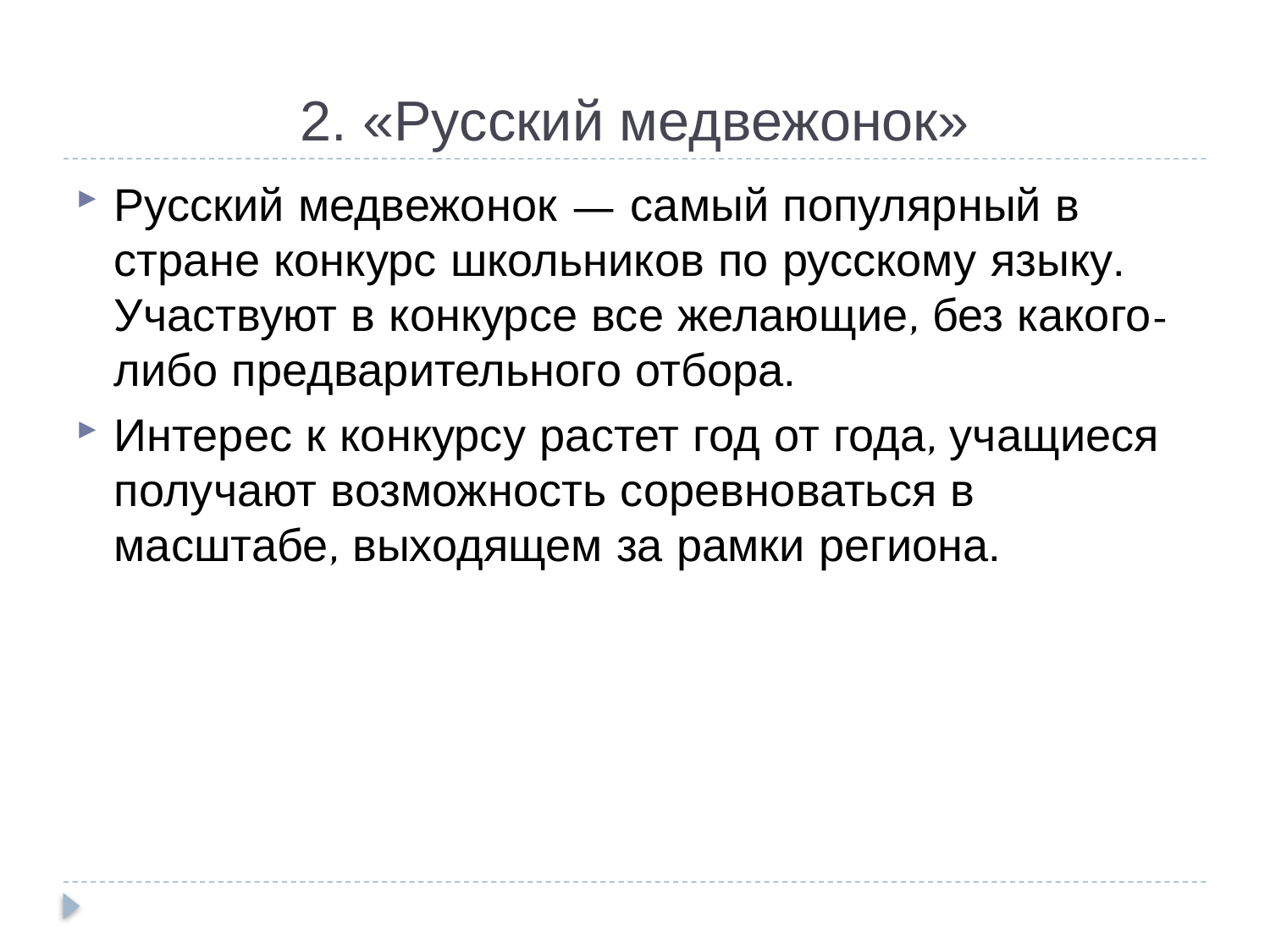

# 2. «Русский медвежонок»
Русский медвежонок — самый популярный в стране конкурс школьников по русскому языку. Участвуют в конкурсе все желающие, без какого-либо предварительного отбора.
Интерес к конкурсу растет год от года, учащиеся получают возможность соревноваться в масштабе, выходящем за рамки региона.